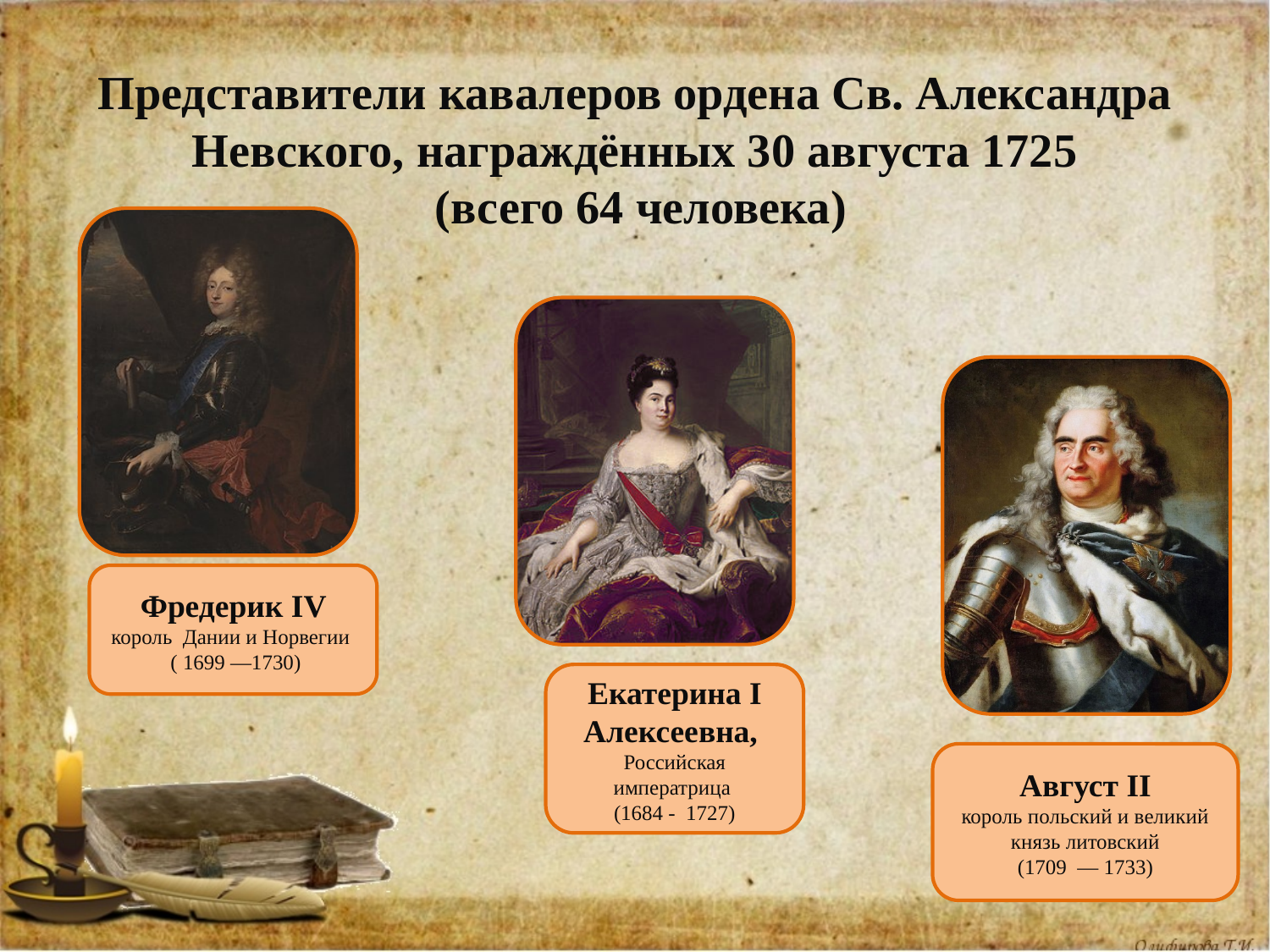

# Представители кавалеров ордена Св. Александра Невского, награждённых 30 августа 1725 (всего 64 человека)

Фредерик IV король  Дании и Норвегии
 ( 1699 —1730)
Екатерина I Алексеевна,
Российская императрица
(1684 -  1727)

Август II
король польский и великий князь литовский
(1709  — 1733)